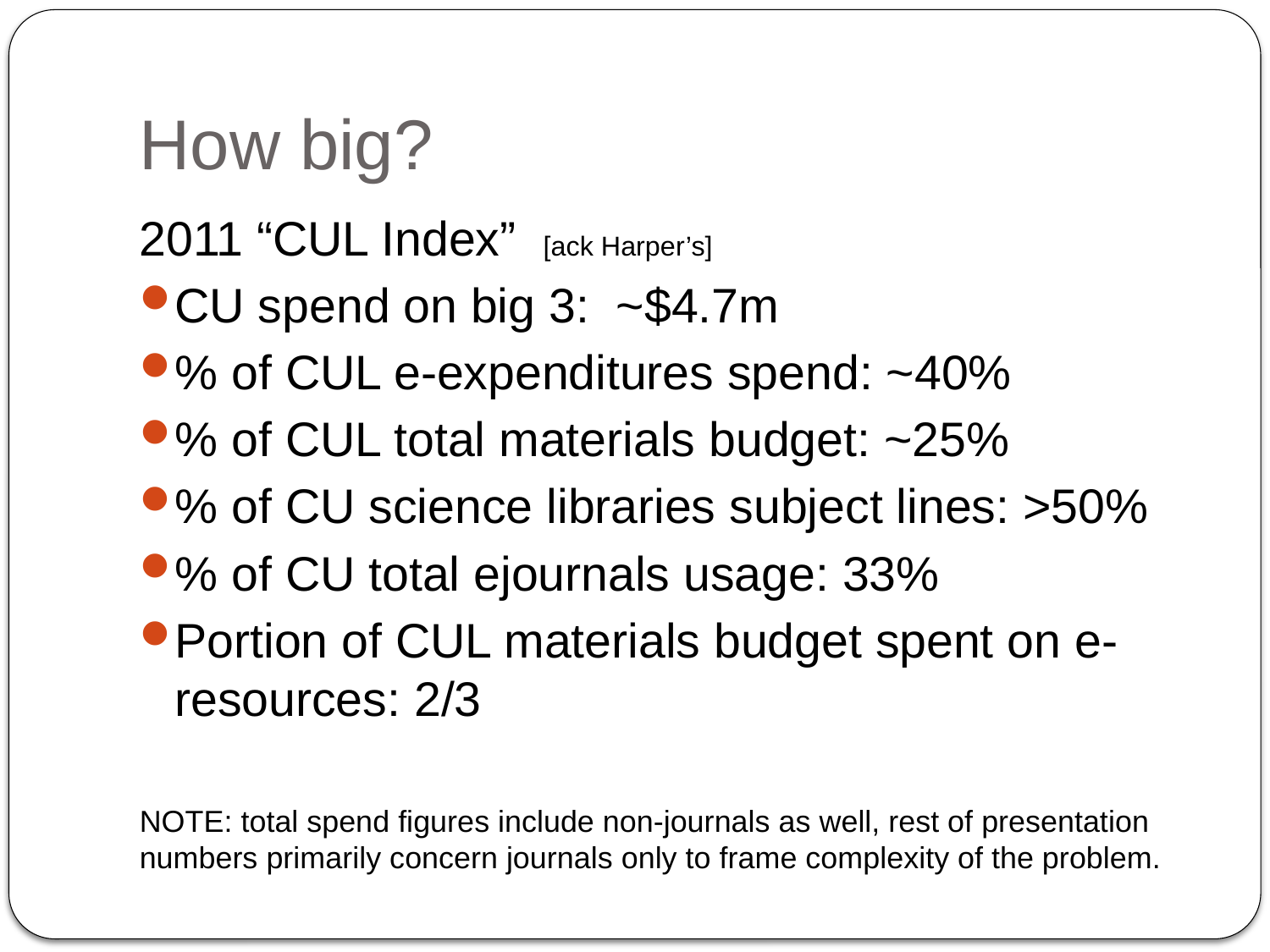

# How big?
2011 “CUL Index”  [ack Harper’s]
CU spend on big 3:  ~$4.7m
% of CUL e-expenditures spend: ~40%
% of CUL total materials budget: ~25%
% of CU science libraries subject lines: >50%
% of CU total ejournals usage: 33%
Portion of CUL materials budget spent on e-resources: 2/3

NOTE: total spend figures include non-journals as well, rest of presentation numbers primarily concern journals only to frame complexity of the problem.